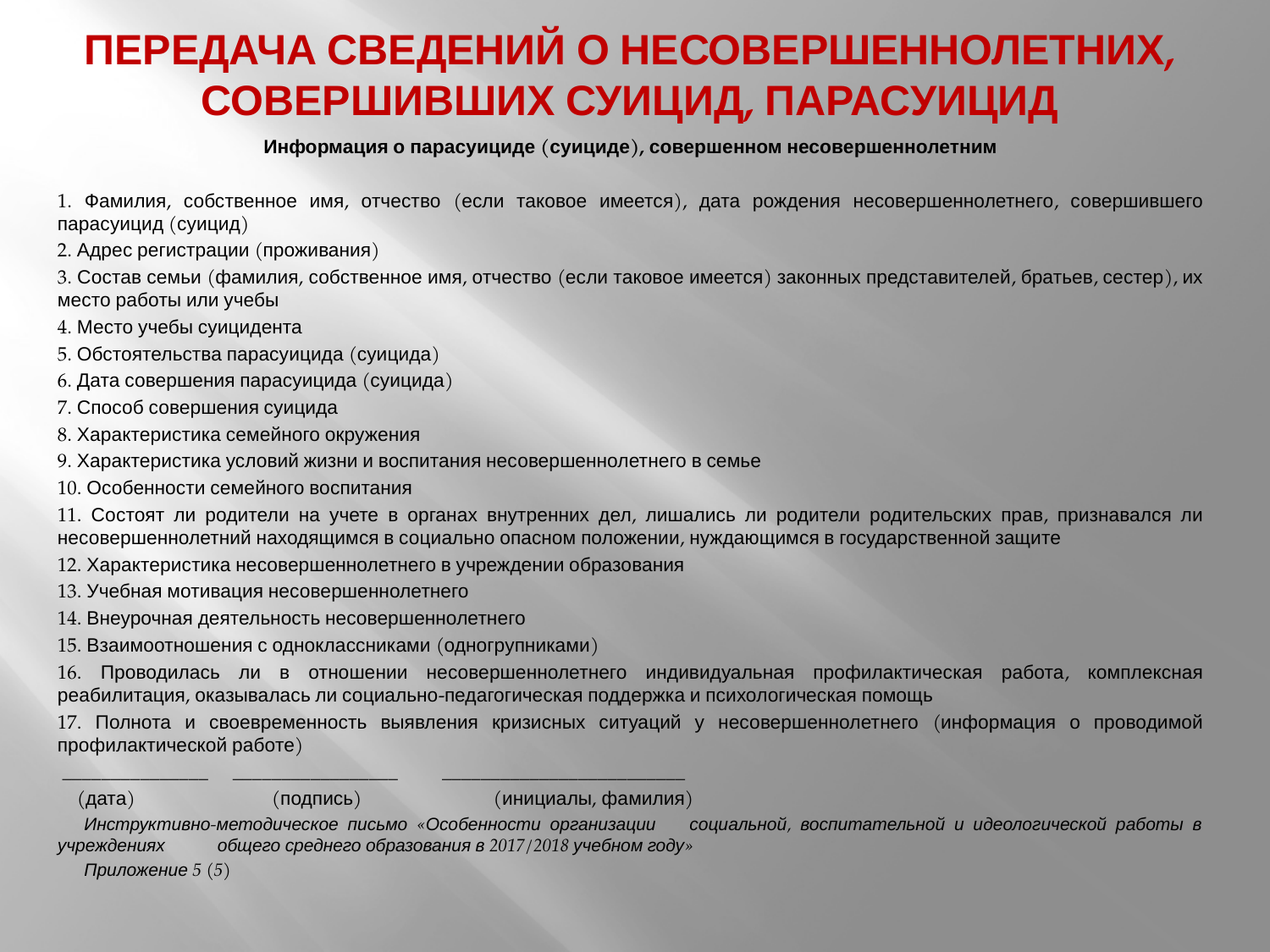

ПЕРЕДАЧА СВЕДЕНИЙ О НЕСОВЕРШЕННОЛЕТНИХ, СОВЕРШИВШИХ СУИЦИД, ПАРАСУИЦИД
Информация о парасуициде (суициде), совершенном несовершеннолетним

1. Фамилия, собственное имя, отчество (если таковое имеется), дата рождения несовершеннолетнего, совершившего парасуицид (суицид)
2. Адрес регистрации (проживания)
3. Состав семьи (фамилия, собственное имя, отчество (если таковое имеется) законных представителей, братьев, сестер), их место работы или учебы
4. Место учебы суицидента
5. Обстоятельства парасуицида (суицида)
6. Дата совершения парасуицида (суицида)
7. Способ совершения суицида
8. Характеристика семейного окружения
9. Характеристика условий жизни и воспитания несовершеннолетнего в семье
10. Особенности семейного воспитания
11. Состоят ли родители на учете в органах внутренних дел, лишались ли родители родительских прав, признавался ли несовершеннолетний находящимся в социально опасном положении, нуждающимся в государственной защите
12. Характеристика несовершеннолетнего в учреждении образования
13. Учебная мотивация несовершеннолетнего
14. Внеурочная деятельность несовершеннолетнего
15. Взаимоотношения с одноклассниками (одногрупниками)
16. Проводилась ли в отношении несовершеннолетнего индивидуальная профилактическая работа, комплексная реабилитация, оказывалась ли социально-педагогическая поддержка и психологическая помощь
17. Полнота и своевременность выявления кризисных ситуаций у несовершеннолетнего (информация о проводимой профилактической работе)
 _______________     _________________         _________________________
    (дата)                            (подпись)                           (инициалы, фамилия)
			Инструктивно-методическое письмо «Особенности организации 					социальной, воспитательной и идеологической работы в учреждениях 				общего среднего образования в 2017/2018 учебном году»
							Приложение 5 (5)